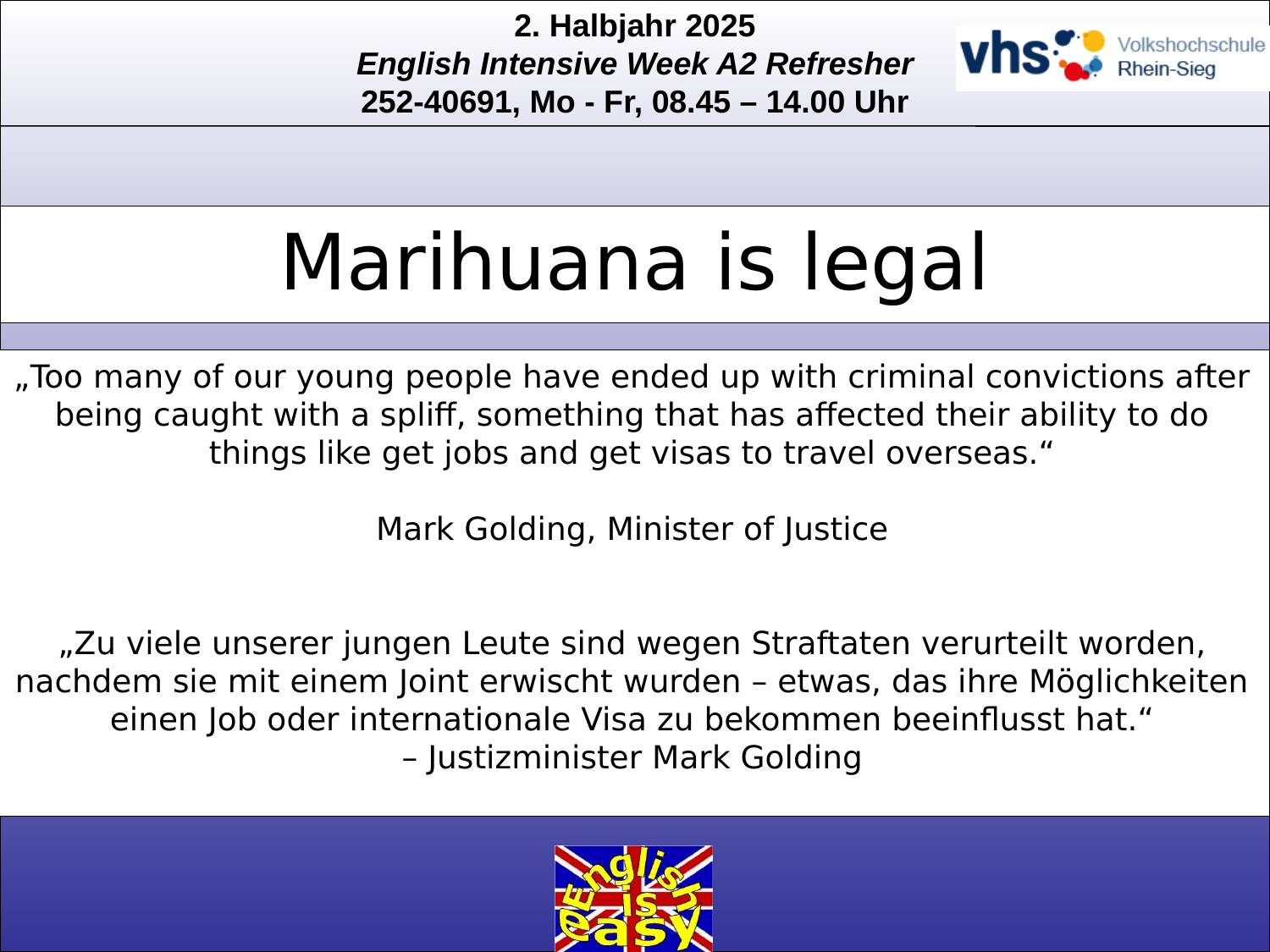

Marihuana is legal
„Too many of our young people have ended up with criminal convictions after being caught with a spliff, something that has affected their ability to do things like get jobs and get visas to travel overseas.“

Mark Golding, Minister of Justice

„Zu viele unserer jungen Leute sind wegen Straftaten verurteilt worden, nachdem sie mit einem Joint erwischt wurden – etwas, das ihre Möglichkeiten einen Job oder internationale Visa zu bekommen beeinflusst hat.“
– Justizminister Mark Golding